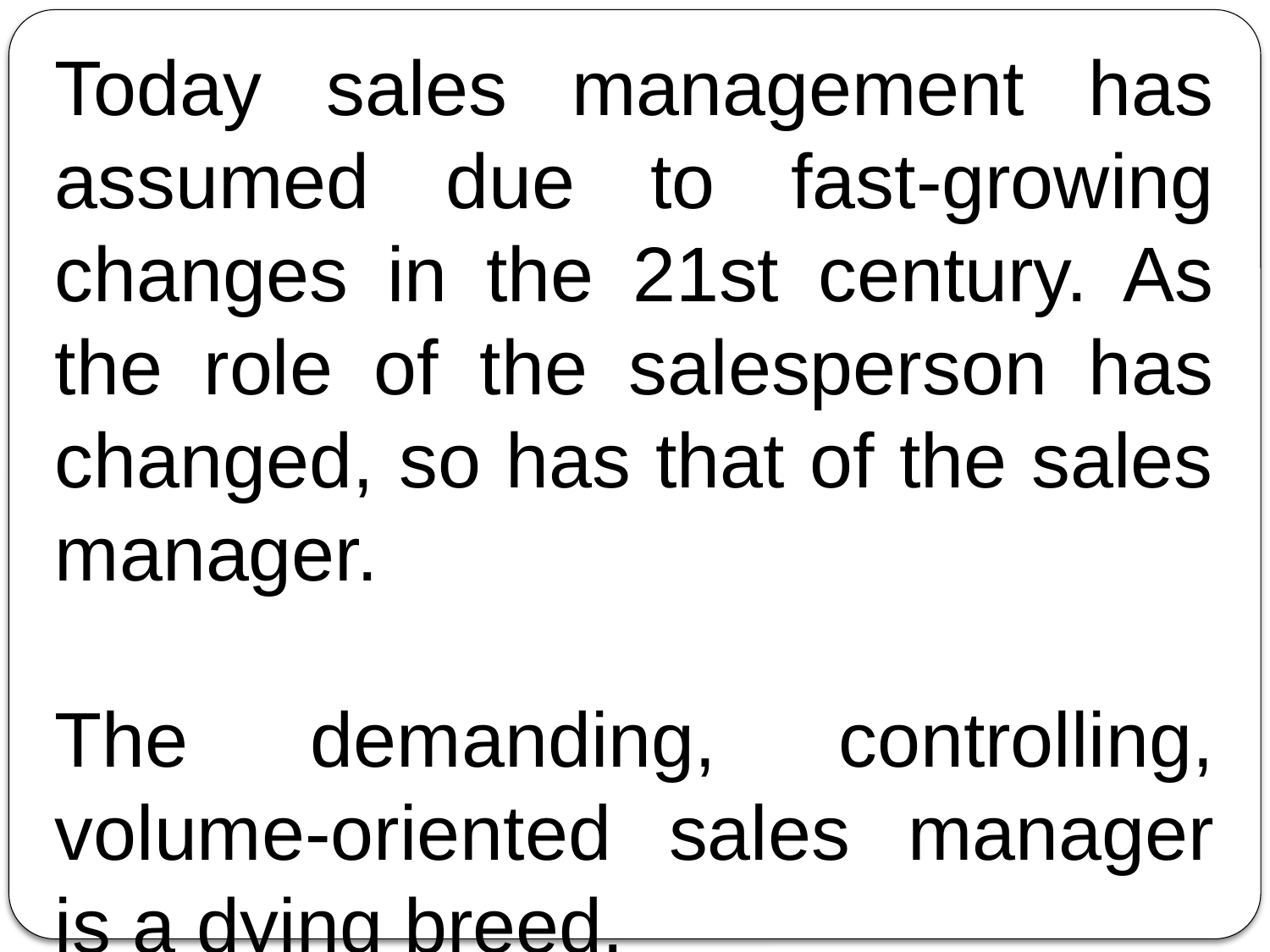

Today sales management has assumed due to fast-growing changes in the 21st century. As the role of the salesperson has changed, so has that of the sales manager.

The demanding, controlling, volume-oriented sales manager is a dying breed.